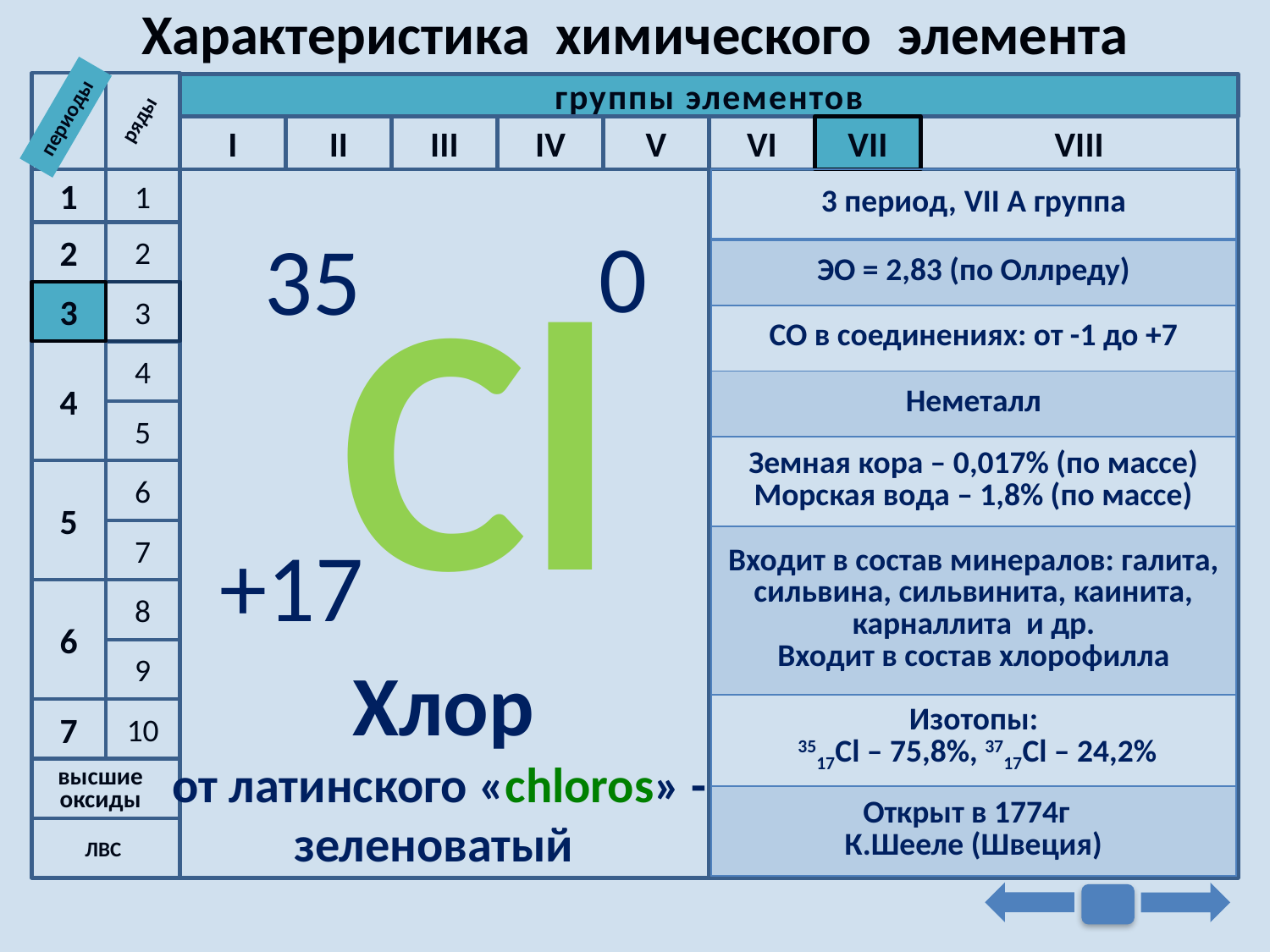

# Характеристика  химического  элемента

группы элементов
периоды
ряды
I
II
III
IV
V
VI
VII
VIII
1
1
Сl
0
35
2
2
3
3
4
4
5
5
6
7
+17
6
8
9
7
10

высшие
оксиды

  Хлор
 от латинского «chloros» - зеленоватый
ЛВС

| 3 период, VII A группа |
| --- |
| ЭО = 2,83 (по Оллреду) |
| СО в соединениях: от -1 до +7 |
| Неметалл |
| Земная кора – 0,017% (по массе) Морская вода – 1,8% (по массе) |
| Входит в состав минералов: галита, сильвина, сильвинита, каинита, карналлита и др. Входит в состав хлорофилла |
| Изотопы: 3517Cl – 75,8%, 3717Cl – 24,2% |
| Открыт в 1774г К.Шееле (Швеция) |